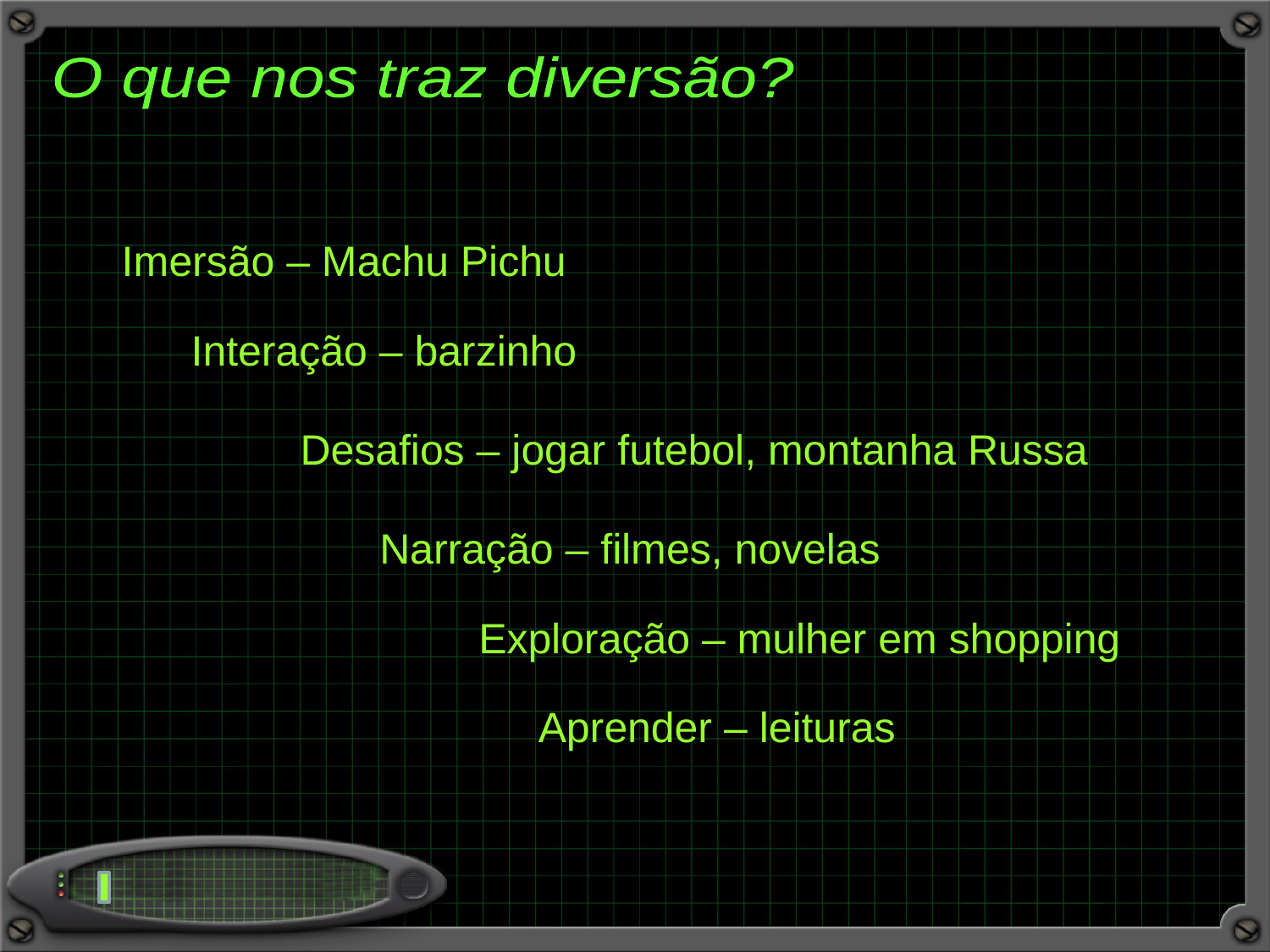

O que nos traz diversão?
Imersão – Machu Pichu
Interação – barzinho
Desafios – jogar futebol, montanha Russa
Narração – filmes, novelas
Exploração – mulher em shopping
Aprender – leituras